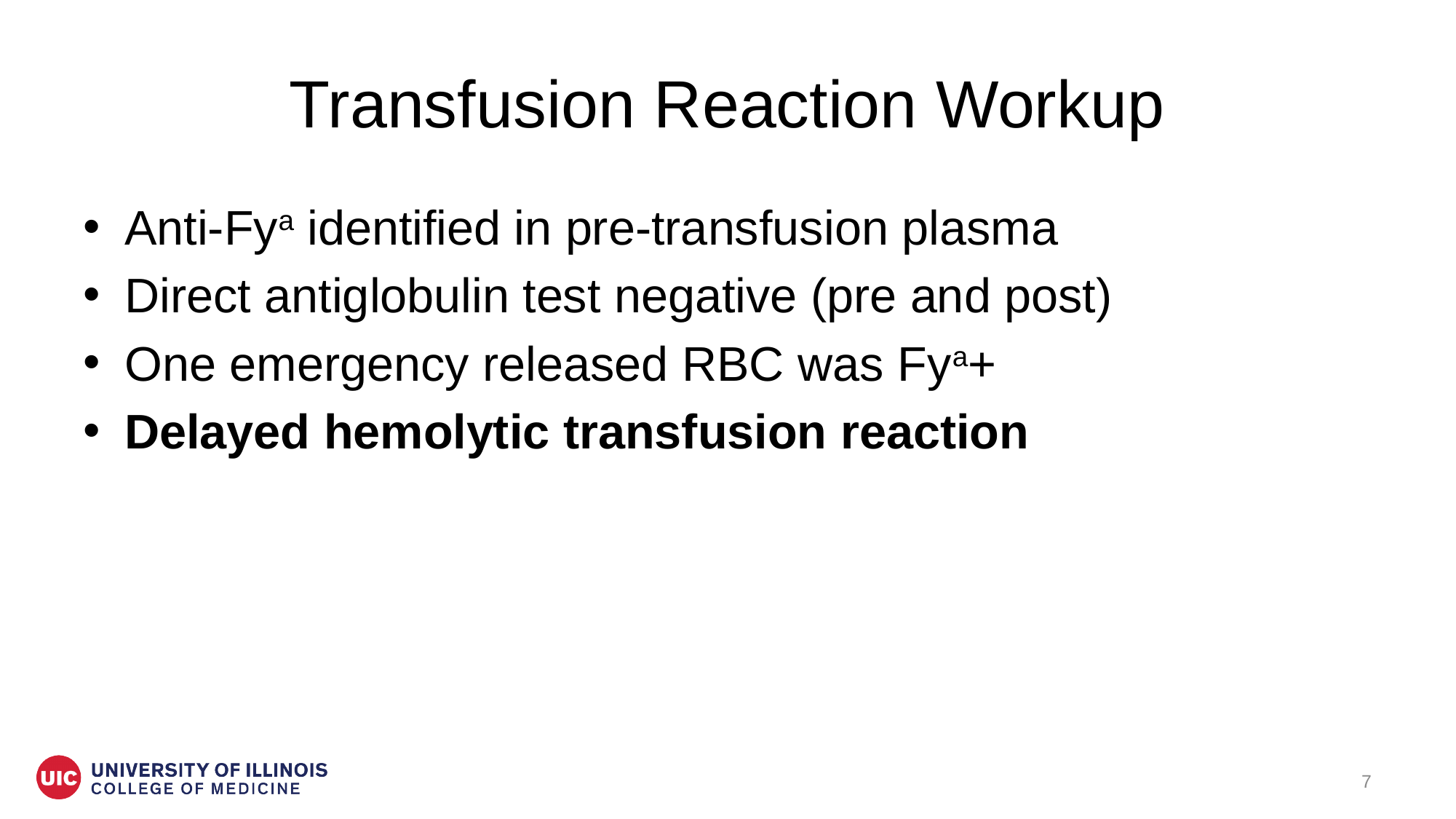

# Transfusion Reaction Workup
Anti-Fya identified in pre-transfusion plasma
Direct antiglobulin test negative (pre and post)
One emergency released RBC was Fya+
Delayed hemolytic transfusion reaction
7